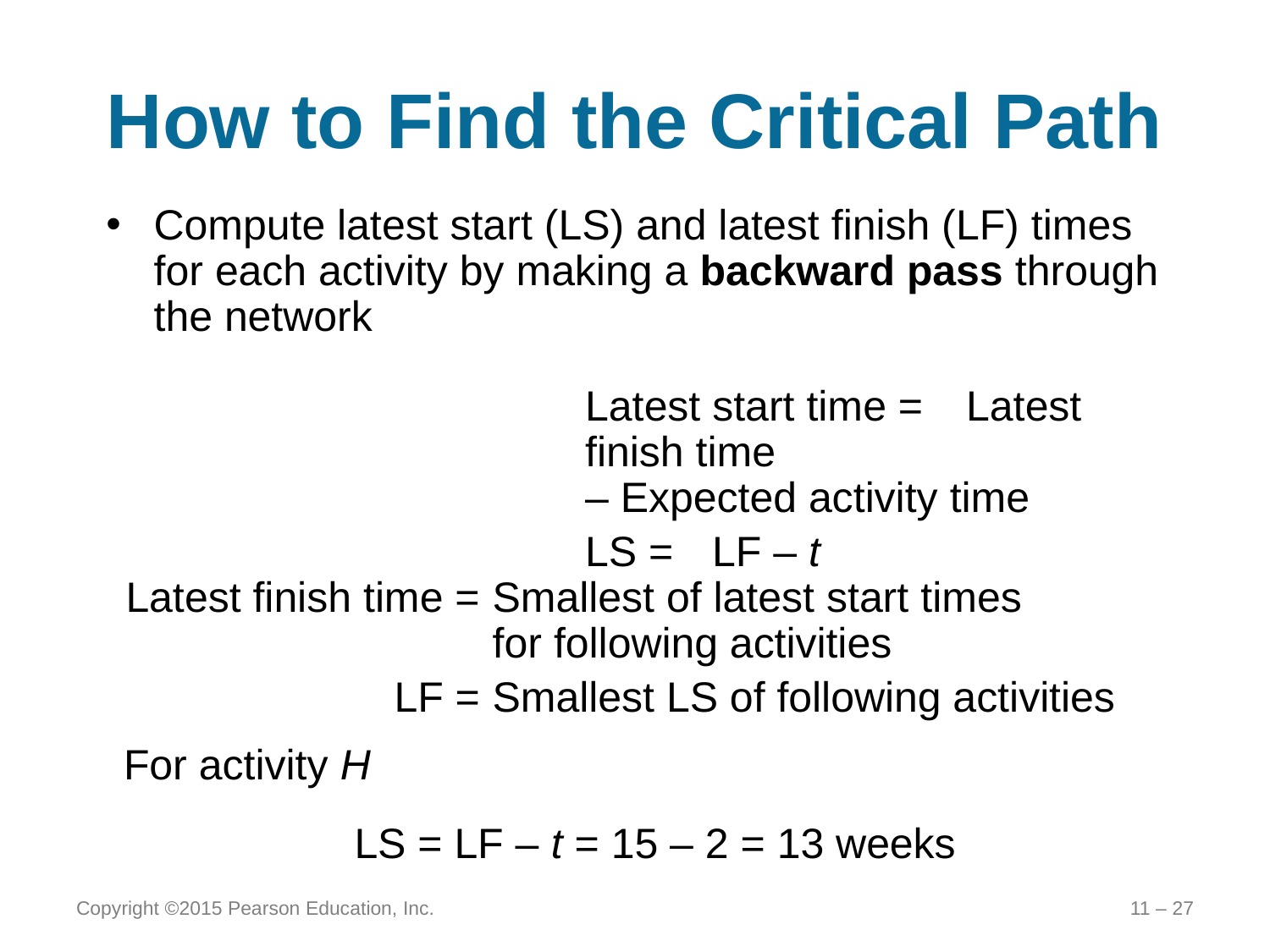

# How to Find the Critical Path
Compute latest start (LS) and latest finish (LF) times for each activity by making a backward pass through the network
	Latest start time =	Latest finish time
– Expected activity time
	LS =	LF – t
	Latest finish time =	Smallest of latest start times
		for following activities
	LF =	Smallest LS of following activities
For activity H
LS = LF – t = 15 – 2 = 13 weeks
Copyright ©2015 Pearson Education, Inc.
11 – 27